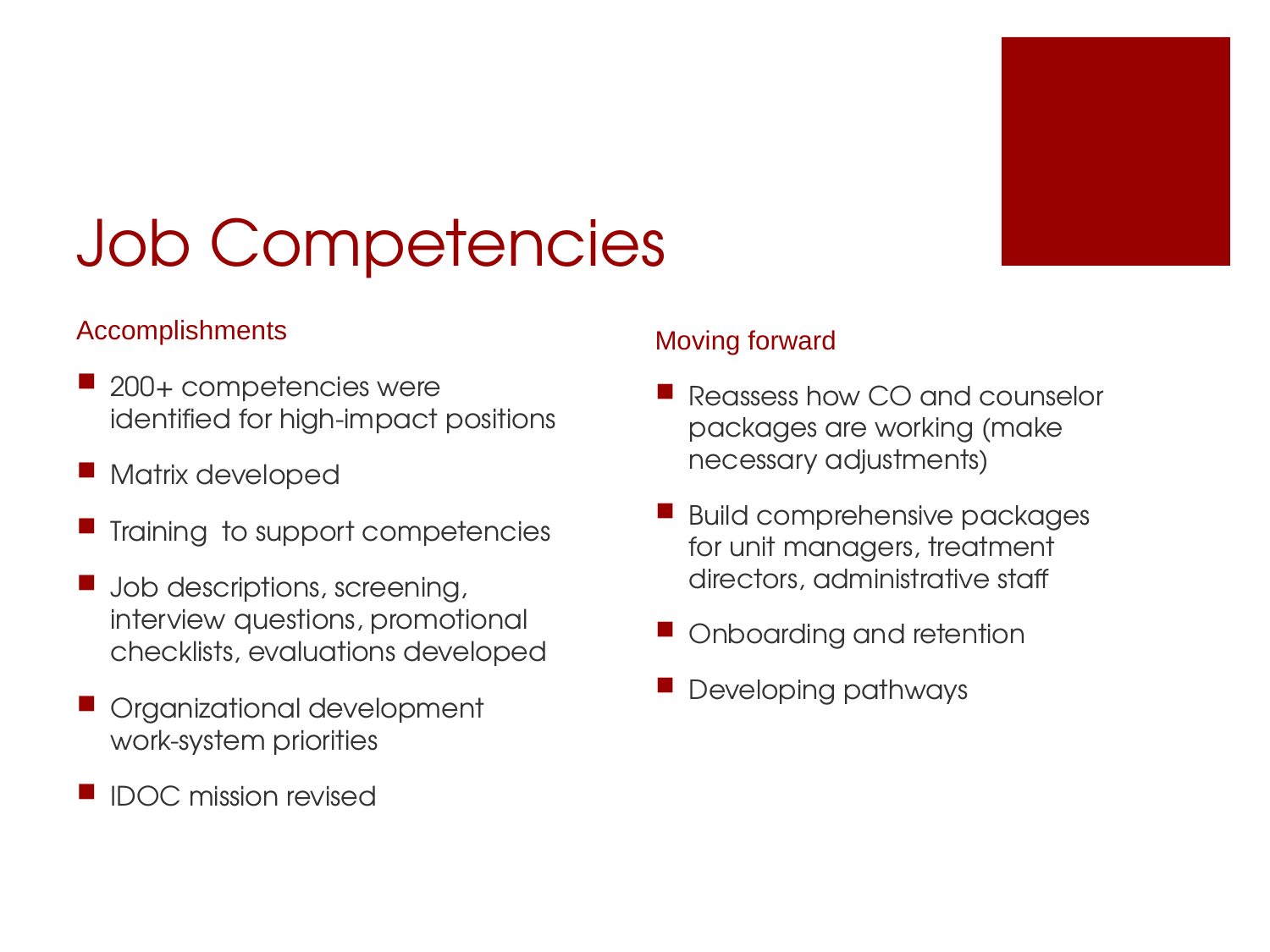

# Job Competencies
Accomplishments
200+ competencies were identified for high-impact positions
Matrix developed
Training  to support competencies
Job descriptions, screening, interview questions, promotional checklists, evaluations developed
Organizational development work-system priorities
IDOC mission revised

Moving forward
Reassess how CO and counselor packages are working (make necessary adjustments)
Build comprehensive packages for unit managers, treatment directors, administrative staff
Onboarding and retention
Developing pathways